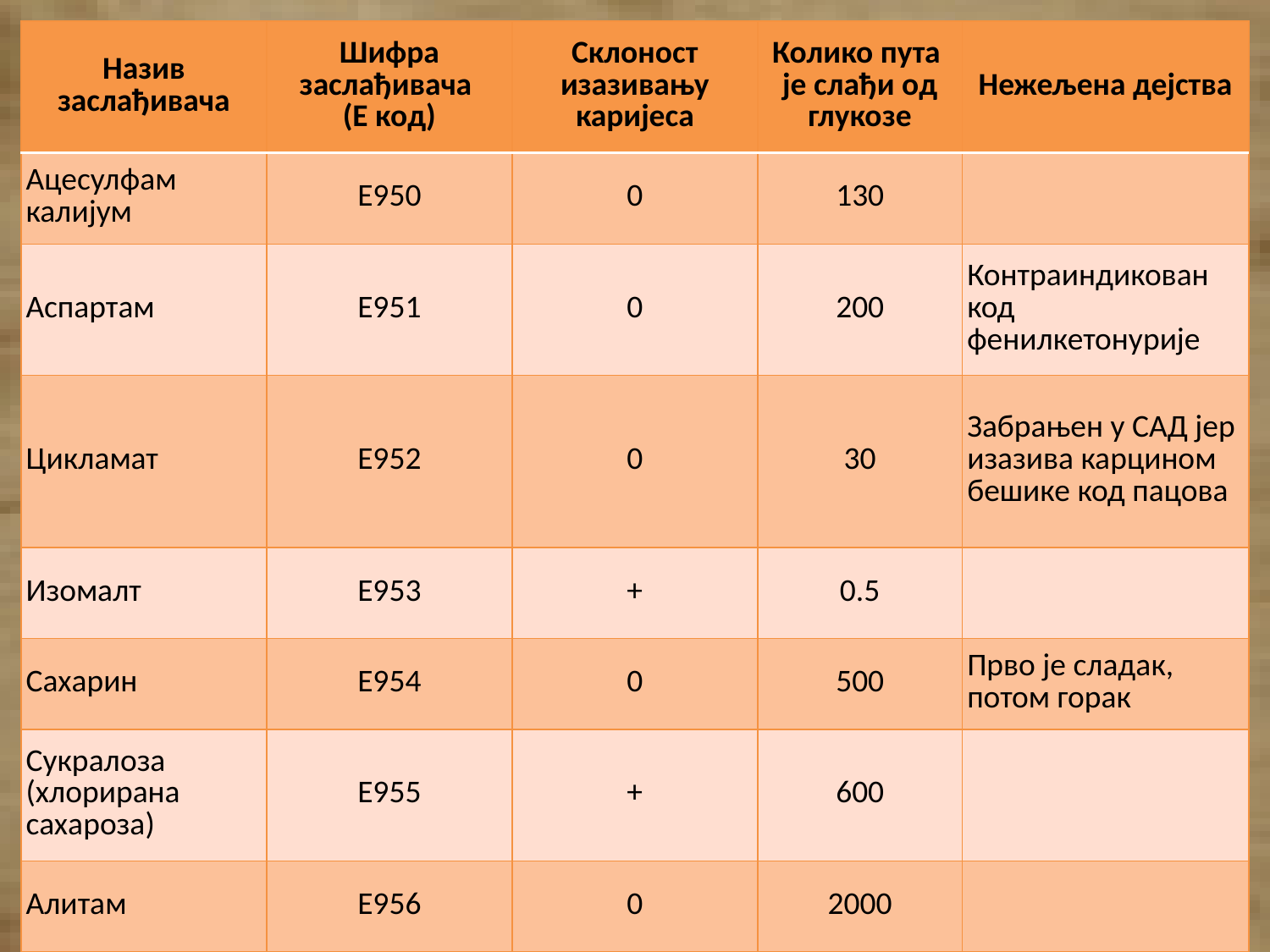

| Назив заслађивача | Шифра заслађивача (Е код) | Склоност изазивању каријеса | Колико пута је слађи од глукозе | Нежељена дејства |
| --- | --- | --- | --- | --- |
| Ацесулфам калијум | Е950 | 0 | 130 |  |
| Аспартам | Е951 | 0 | 200 | Контраиндикован код фенилкетонурије |
| Цикламат | Е952 | 0 | 30 | Забрањен у САД јер изазива карцином бешике код пацова |
| Изомалт | Е953 | + | 0.5 |  |
| Сахарин | Е954 | 0 | 500 | Прво је сладак, потом горак |
| Сукралоза (хлорирана сахароза) | Е955 | + | 600 |  |
| Алитам | Е956 | 0 | 2000 |  |